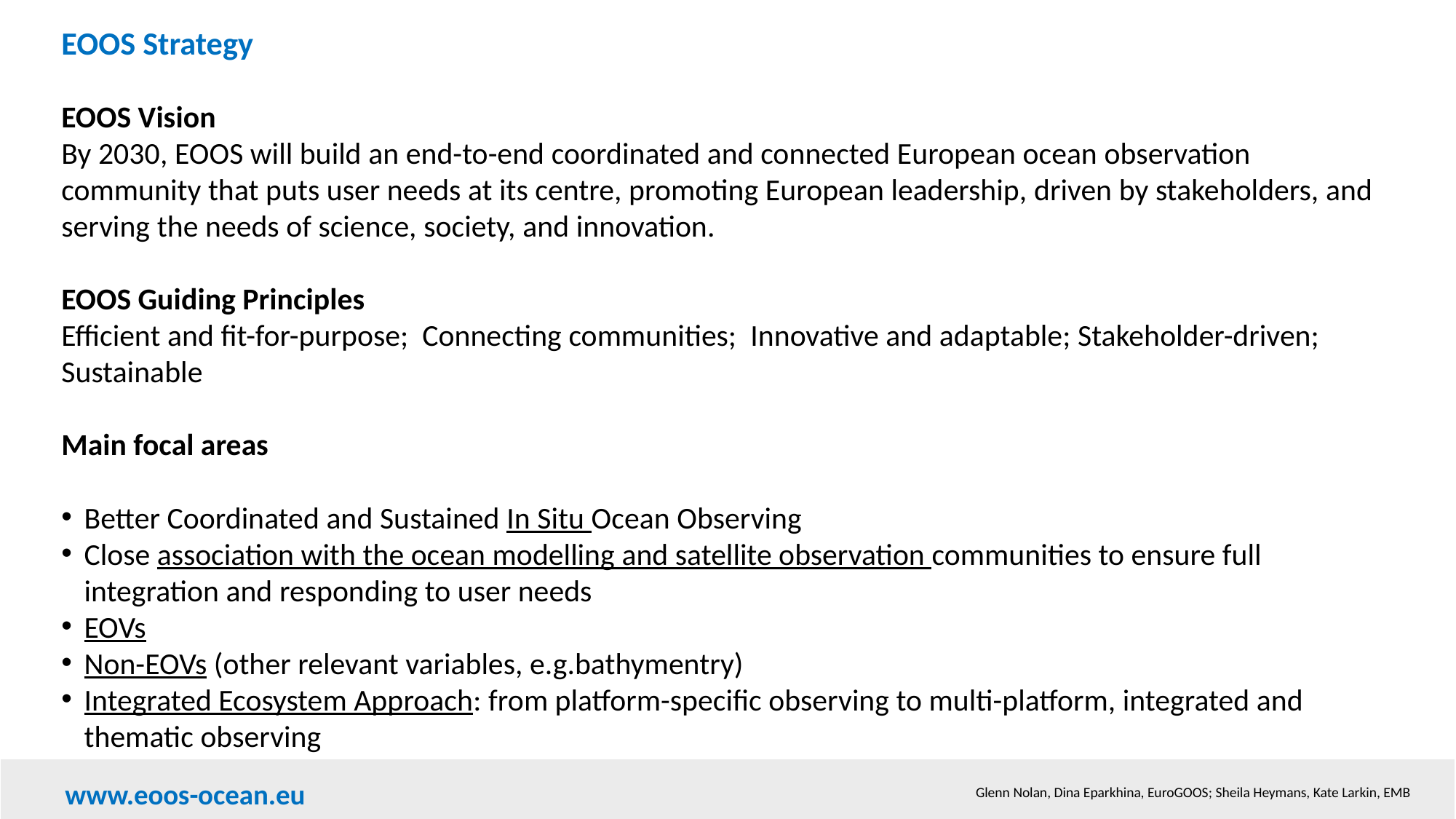

EOOS Strategy

EOOS Vision
By 2030, EOOS will build an end-to-end coordinated and connected European ocean observation community that puts user needs at its centre, promoting European leadership, driven by stakeholders, and serving the needs of science, society, and innovation.

EOOS Guiding Principles
Efficient and fit-for-purpose;  Connecting communities;  Innovative and adaptable; Stakeholder-driven; Sustainable

Main focal areas

Better Coordinated and Sustained In Situ Ocean Observing
Close association with the ocean modelling and satellite observation communities to ensure full integration and responding to user needs
EOVs
Non-EOVs (other relevant variables, e.g.bathymentry)
Integrated Ecosystem Approach: from platform-specific observing to multi-platform, integrated and thematic observing

www.eoos-ocean.eu
Glenn Nolan, Dina Eparkhina, EuroGOOS; Sheila Heymans, Kate Larkin, EMB